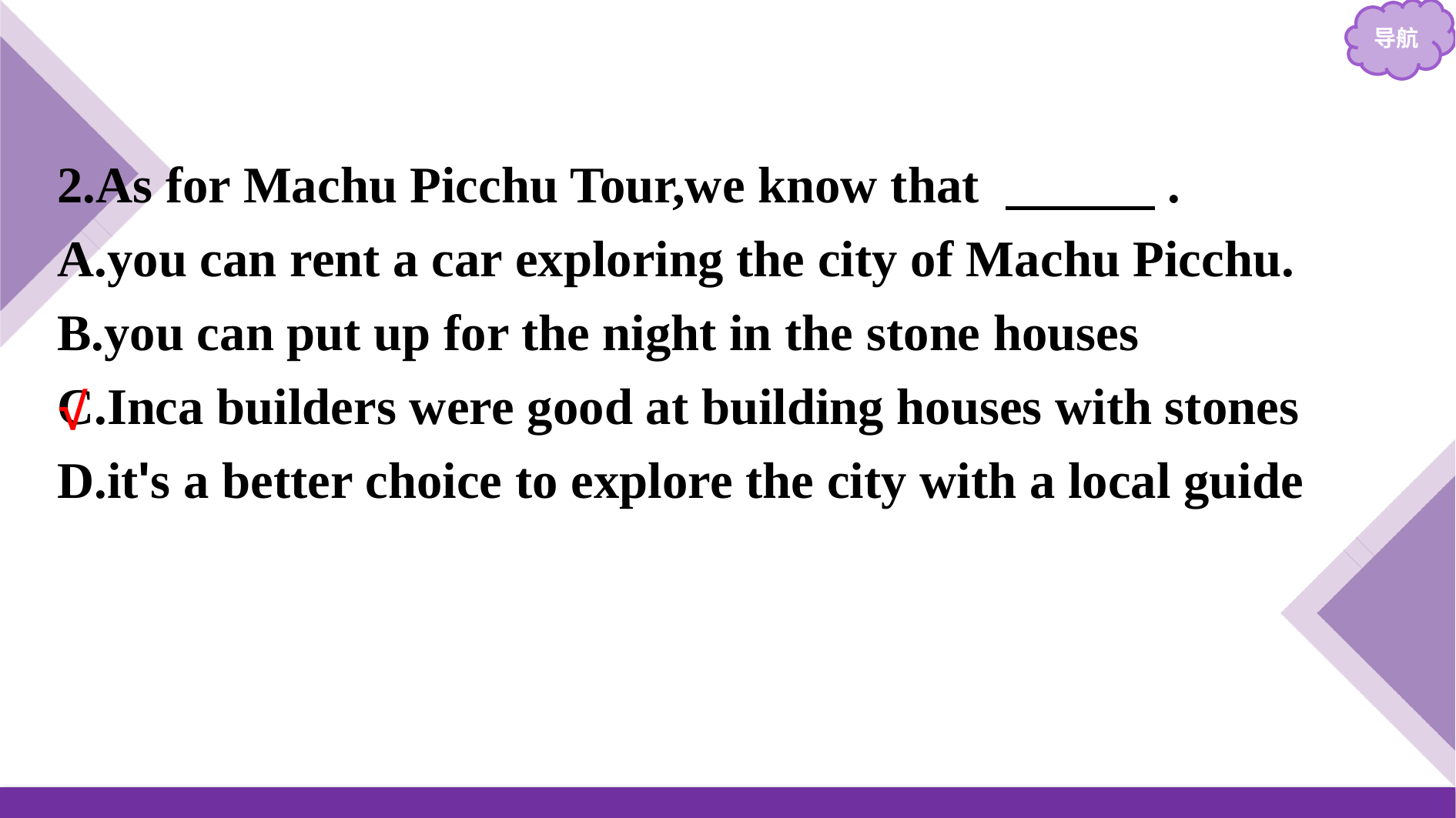

2.As for Machu Picchu Tour,we know that 　    　.
A.you can rent a car exploring the city of Machu Picchu.
B.you can put up for the night in the stone houses
C.Inca builders were good at building houses with stones
D.it's a better choice to explore the city with a local guide
√